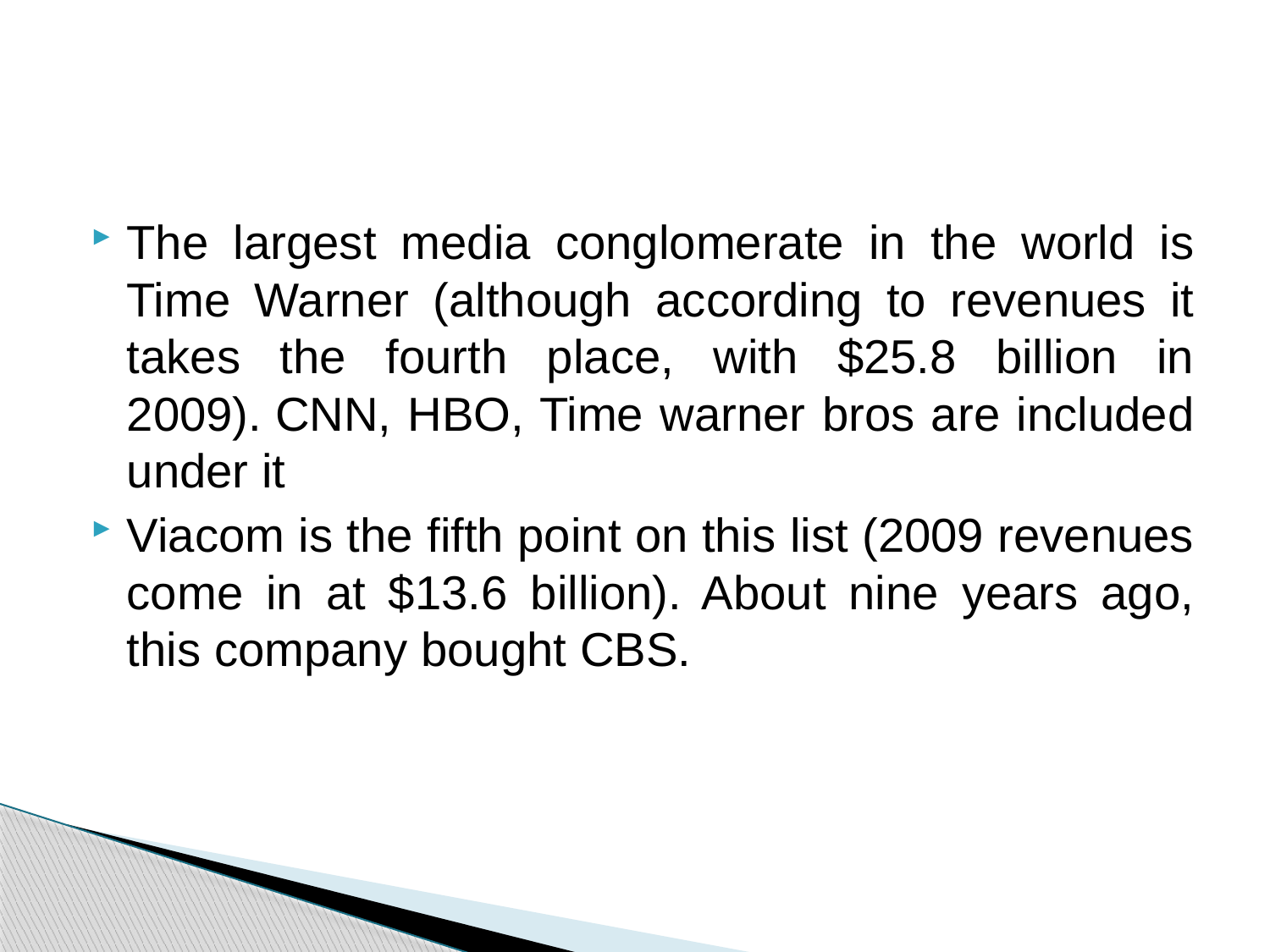

#
The largest media conglomerate in the world is Time Warner (although according to revenues it takes the fourth place, with $25.8 billion in 2009). CNN, HBO, Time warner bros are included under it
Viacom is the fifth point on this list (2009 revenues come in at $13.6 billion). About nine years ago, this company bought CBS.